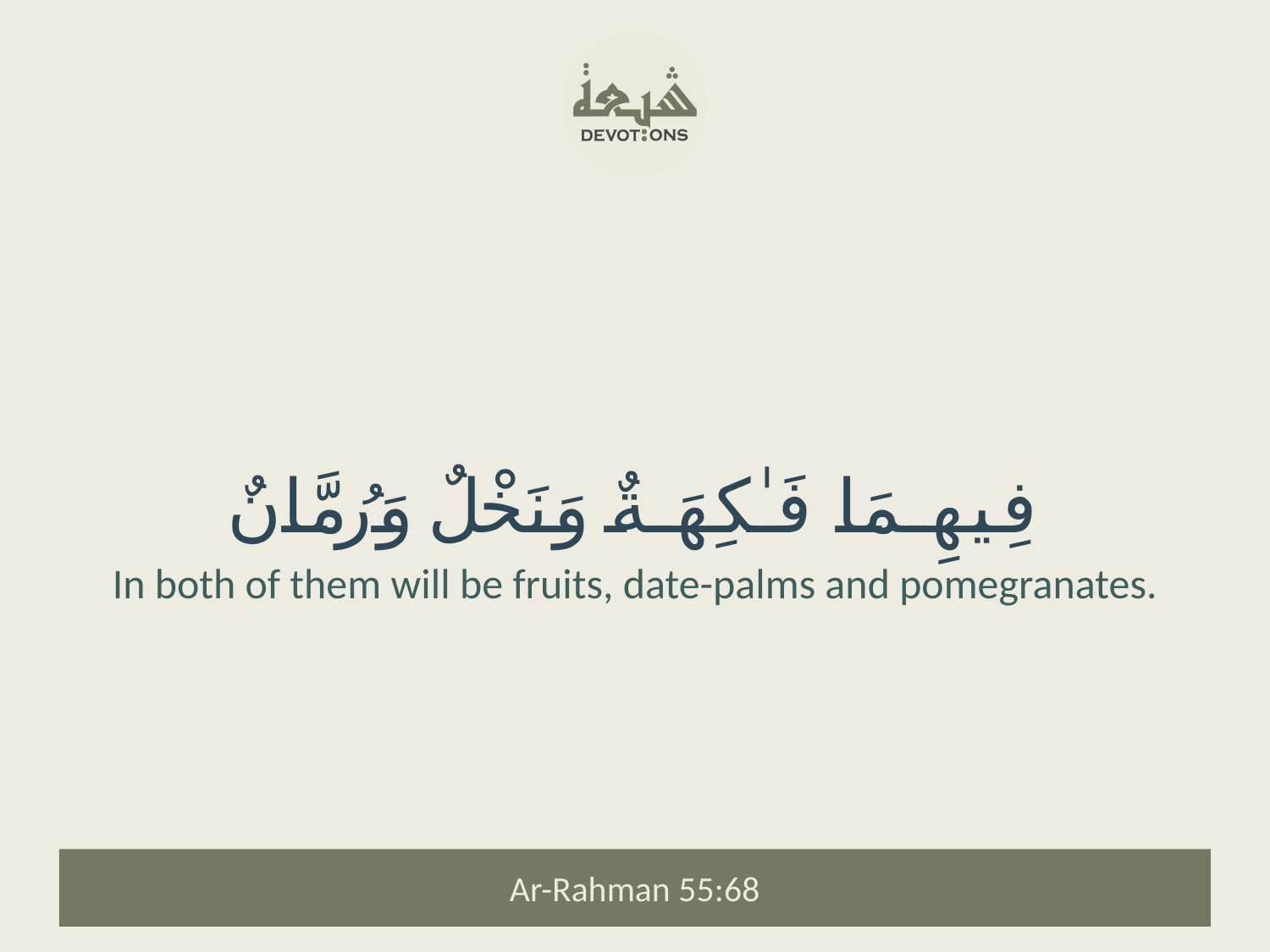

فِيهِمَا فَـٰكِهَةٌ وَنَخْلٌ وَرُمَّانٌ
In both of them will be fruits, date-palms and pomegranates.
Ar-Rahman 55:68